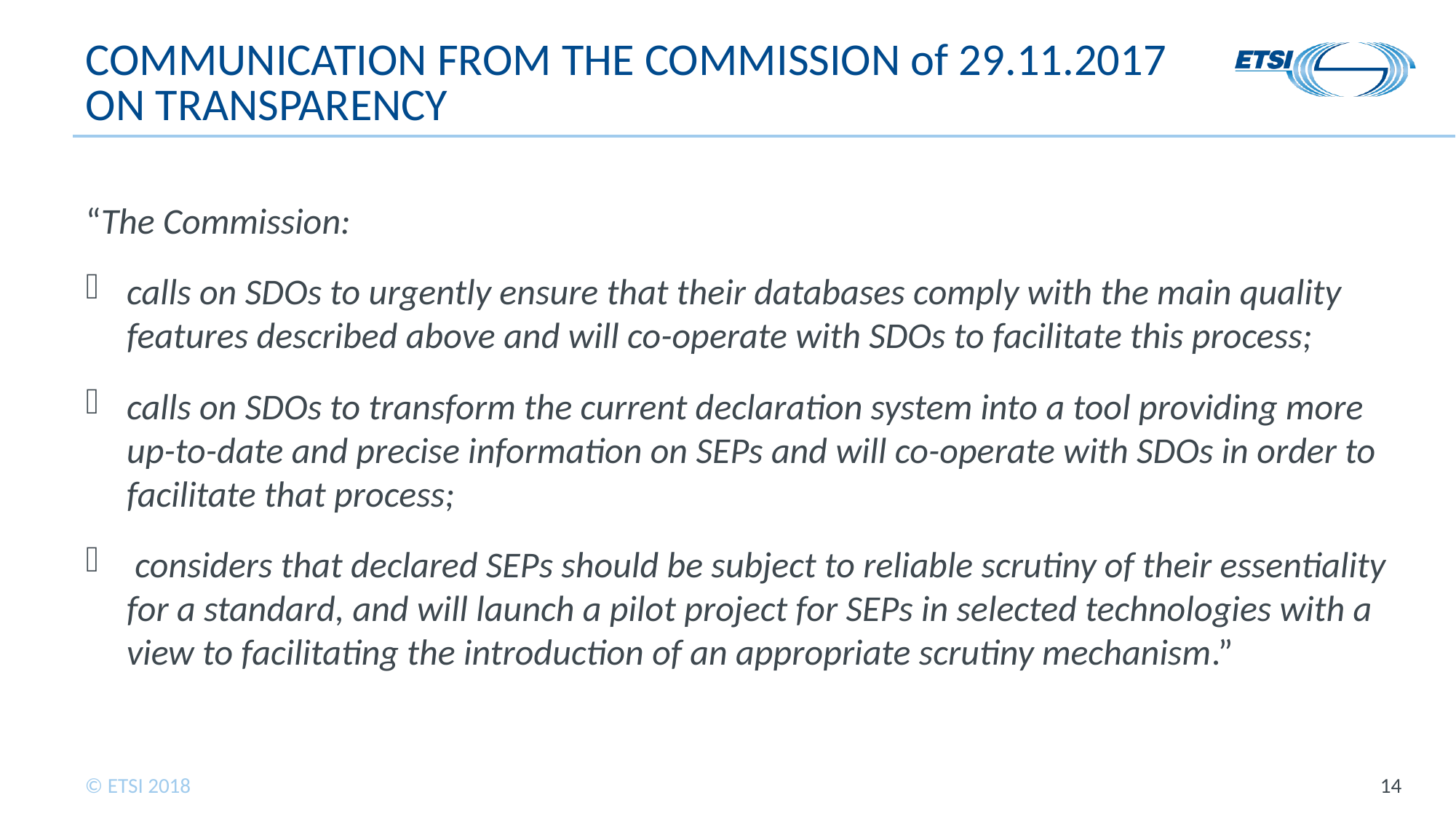

# COMMUNICATION FROM THE COMMISSION of 29.11.2017 ON TRANSPARENCY
“The Commission:
calls on SDOs to urgently ensure that their databases comply with the main quality features described above and will co-operate with SDOs to facilitate this process;
calls on SDOs to transform the current declaration system into a tool providing more up-to-date and precise information on SEPs and will co-operate with SDOs in order to facilitate that process;
 considers that declared SEPs should be subject to reliable scrutiny of their essentiality for a standard, and will launch a pilot project for SEPs in selected technologies with a view to facilitating the introduction of an appropriate scrutiny mechanism.”